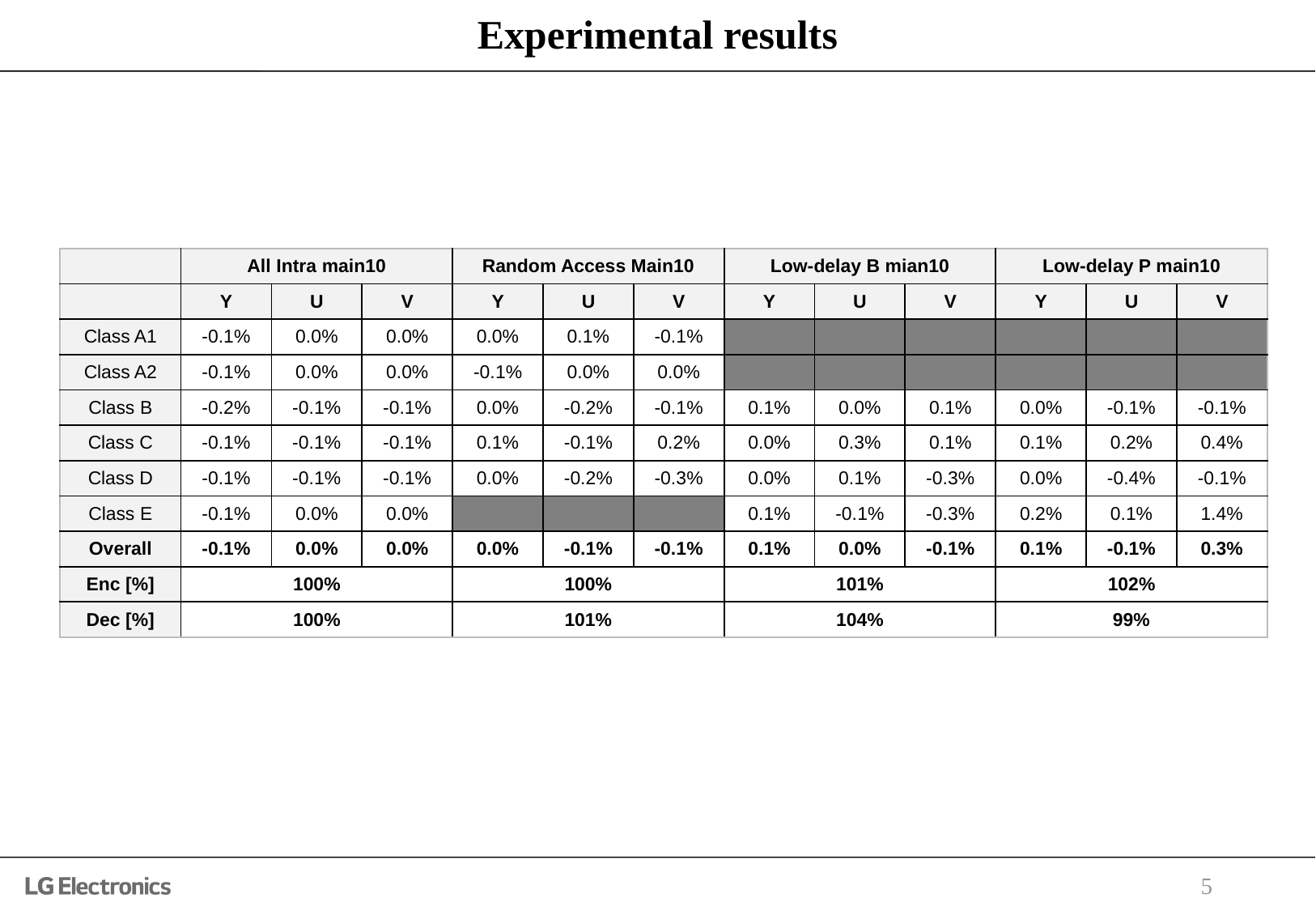

# Experimental results
|  | All Intra main10 |  |  | Random Access Main10 |  |  | Low-delay B mian10 |  |  | Low-delay P main10 |  |  |
| --- | --- | --- | --- | --- | --- | --- | --- | --- | --- | --- | --- | --- |
|  | Y | U | V | Y | U | V | Y | U | V | Y | U | V |
| Class A1 | -0.1% | 0.0% | 0.0% | 0.0% | 0.1% | -0.1% |  |  |  |  |  |  |
| Class A2 | -0.1% | 0.0% | 0.0% | -0.1% | 0.0% | 0.0% |  |  |  |  |  |  |
| Class B | -0.2% | -0.1% | -0.1% | 0.0% | -0.2% | -0.1% | 0.1% | 0.0% | 0.1% | 0.0% | -0.1% | -0.1% |
| Class C | -0.1% | -0.1% | -0.1% | 0.1% | -0.1% | 0.2% | 0.0% | 0.3% | 0.1% | 0.1% | 0.2% | 0.4% |
| Class D | -0.1% | -0.1% | -0.1% | 0.0% | -0.2% | -0.3% | 0.0% | 0.1% | -0.3% | 0.0% | -0.4% | -0.1% |
| Class E | -0.1% | 0.0% | 0.0% |  |  |  | 0.1% | -0.1% | -0.3% | 0.2% | 0.1% | 1.4% |
| Overall | -0.1% | 0.0% | 0.0% | 0.0% | -0.1% | -0.1% | 0.1% | 0.0% | -0.1% | 0.1% | -0.1% | 0.3% |
| Enc [%] | 100% |  |  | 100% |  |  | 101% |  |  | 102% |  |  |
| Dec [%] | 100% |  |  | 101% |  |  | 104% |  |  | 99% |  |  |
5